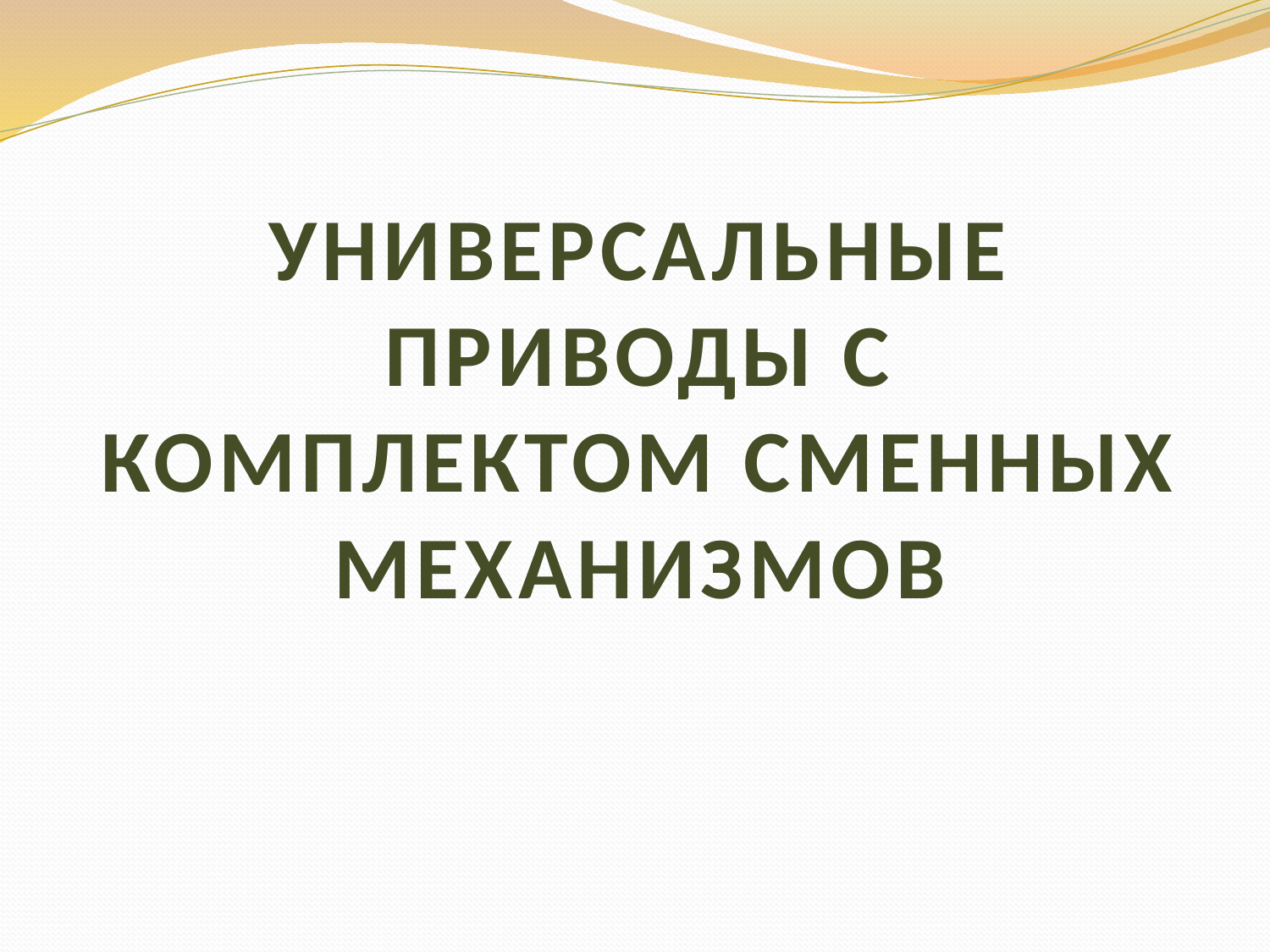

# УНИВЕРСАЛЬНЫЕ ПРИВОДЫ С КОМПЛЕКТОМ СМЕННЫХ МЕХАНИЗМОВ